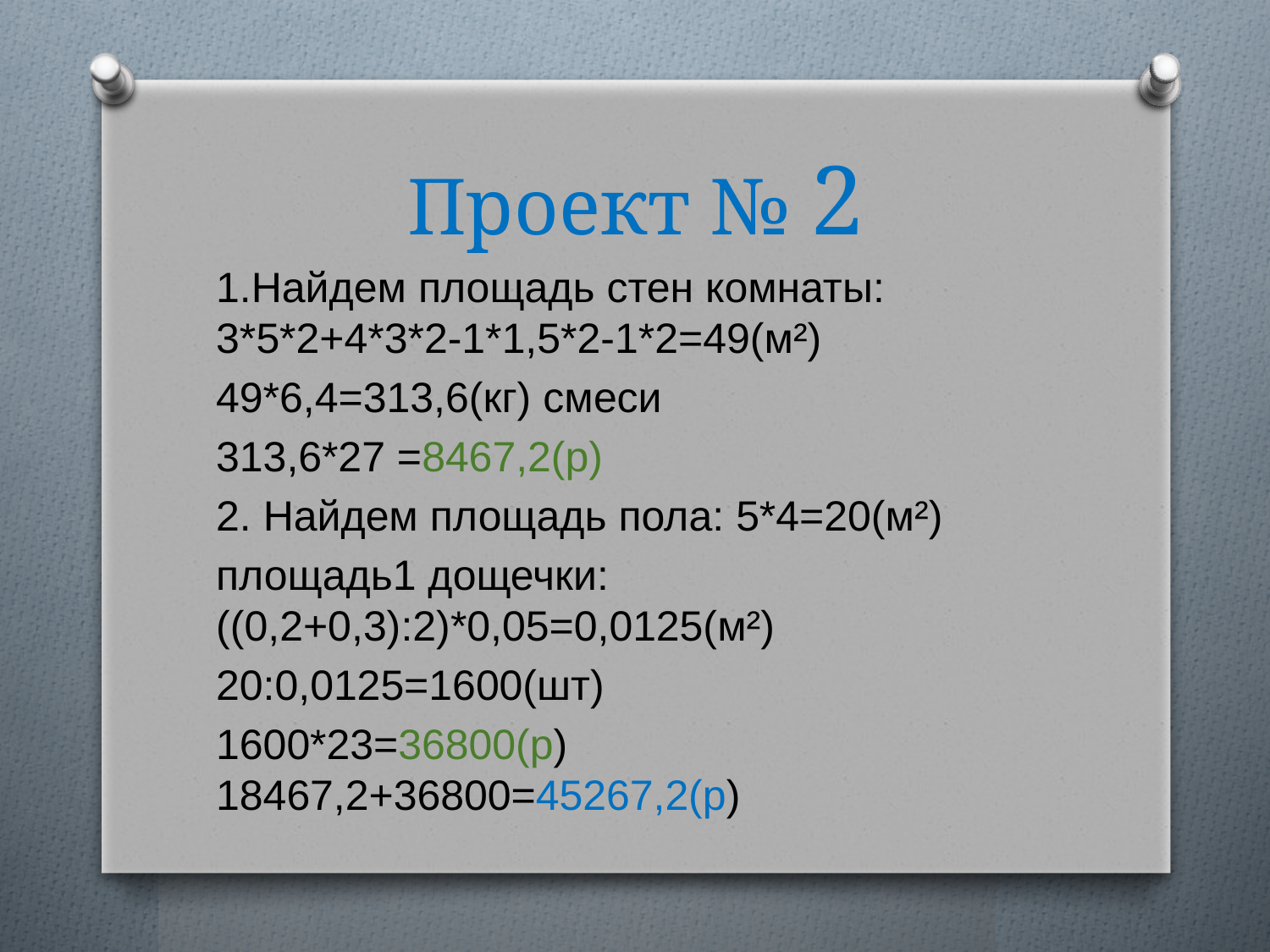

# Проект № 2
1.Найдем площадь стен комнаты: 3*5*2+4*3*2-1*1,5*2-1*2=49(м²)
49*6,4=313,6(кг) смеси
313,6*27 =8467,2(р)
2. Найдем площадь пола: 5*4=20(м²)
площадь1 дощечки: ((0,2+0,3):2)*0,05=0,0125(м²)
20:0,0125=1600(шт)
1600*23=36800(р)  18467,2+36800=45267,2(р)